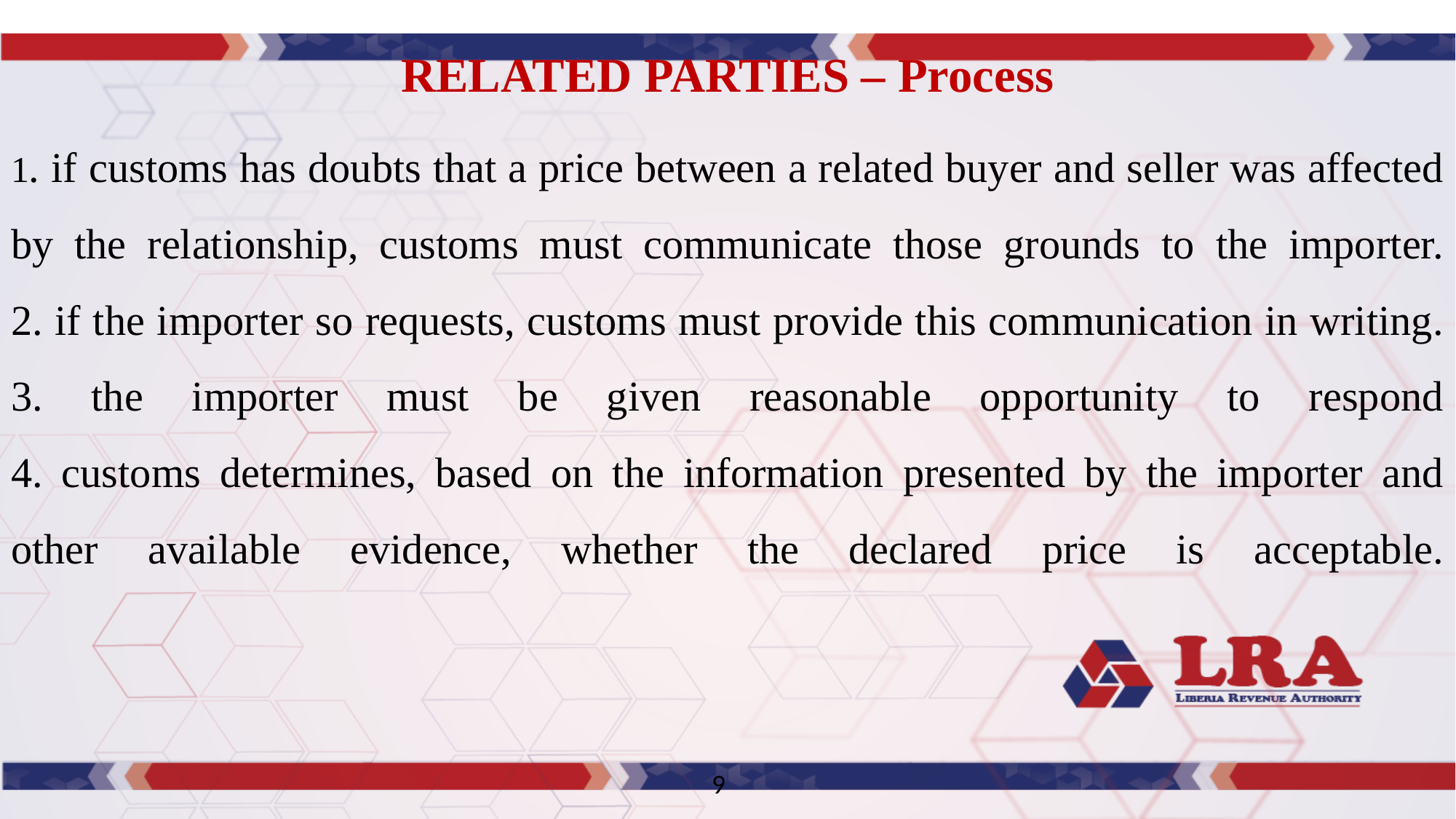

# RELATED PARTIES – Process
1. if customs has doubts that a price between a related buyer and seller was affected by the relationship, customs must communicate those grounds to the importer.
2. if the importer so requests, customs must provide this communication in writing.
3. the importer must be given reasonable opportunity to respond
4. customs determines, based on the information presented by the importer and other available evidence, whether the declared price is acceptable.
9